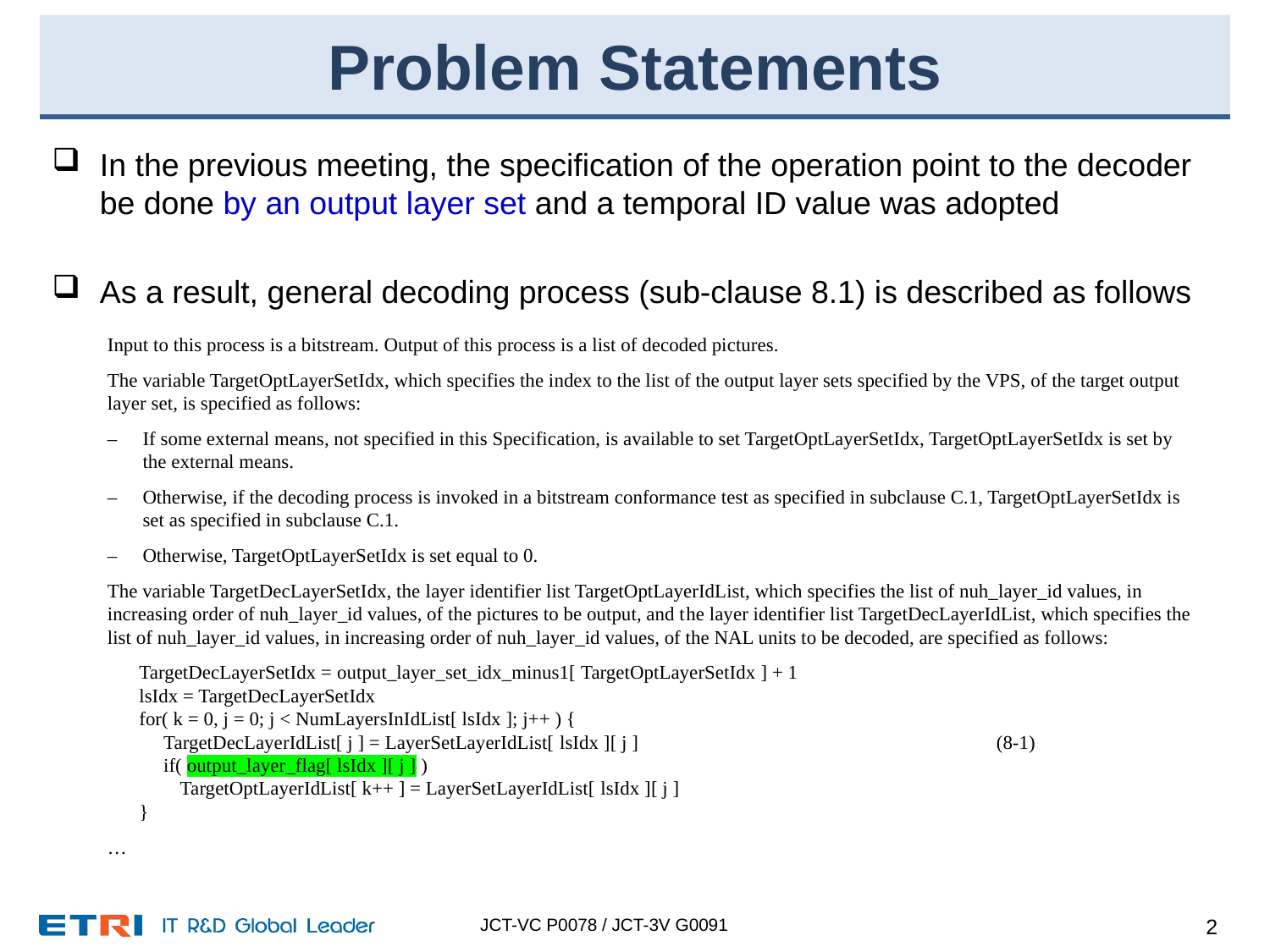

# Problem Statements
In the previous meeting, the specification of the operation point to the decoder be done by an output layer set and a temporal ID value was adopted

As a result, general decoding process (sub-clause 8.1) is described as follows

Input to this process is a bitstream. Output of this process is a list of decoded pictures.
The variable TargetOptLayerSetIdx, which specifies the index to the list of the output layer sets specified by the VPS, of the target output layer set, is specified as follows:
–	If some external means, not specified in this Specification, is available to set TargetOptLayerSetIdx, TargetOptLayerSetIdx is set by the external means.
–	Otherwise, if the decoding process is invoked in a bitstream conformance test as specified in subclause C.1, TargetOptLayerSetIdx is set as specified in subclause C.1.
–	Otherwise, TargetOptLayerSetIdx is set equal to 0.
The variable TargetDecLayerSetIdx, the layer identifier list TargetOptLayerIdList, which specifies the list of nuh_layer_id values, in increasing order of nuh_layer_id values, of the pictures to be output, and the layer identifier list TargetDecLayerIdList, which specifies the list of nuh_layer_id values, in increasing order of nuh_layer_id values, of the NAL units to be decoded, are specified as follows:
	TargetDecLayerSetIdx = output_layer_set_idx_minus1[ TargetOptLayerSetIdx ] + 1
	lsIdx = TargetDecLayerSetIdx
	for( k = 0, j = 0; j < NumLayersInIdList[ lsIdx ]; j++ ) {
	     TargetDecLayerIdList[ j ] = LayerSetLayerIdList[ lsIdx ][ j ]			(8‑1)
	     if( output_layer_flag[ lsIdx ][ j ] )
		  TargetOptLayerIdList[ k++ ] = LayerSetLayerIdList[ lsIdx ][ j ]
	}
…
2